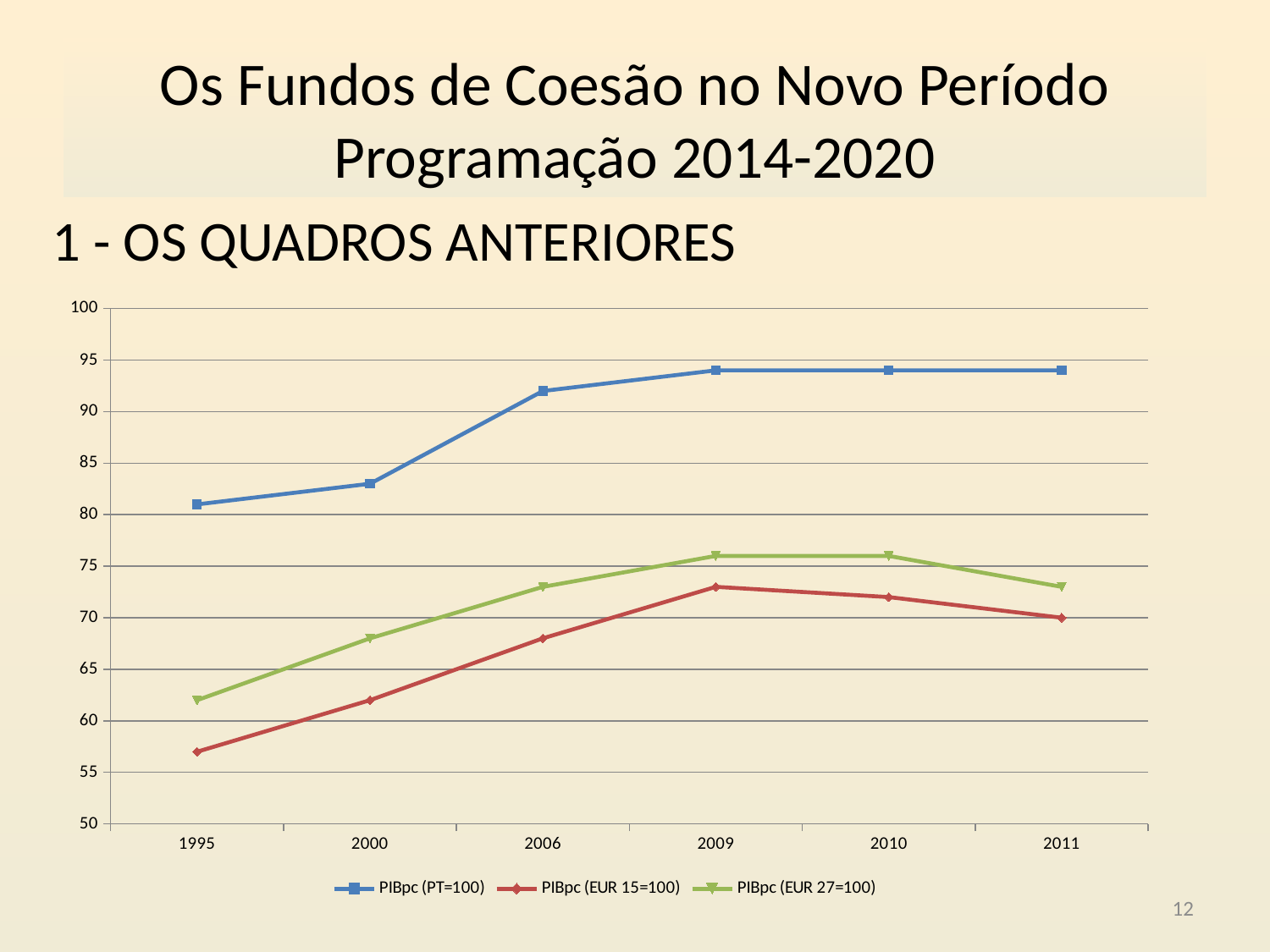

# Os Fundos de Coesão no Novo Período Programação 2014-2020
1 - OS QUADROS ANTERIORES

### Chart

| Category | PIBpc (PT=100) | PIBpc (EUR 15=100) | PIBpc (EUR 27=100) |
|---|---|---|---|
| 1995 | 81.0 | 57.0 | 62.0 |
| 2000 | 83.0 | 62.0 | 68.0 |
| 2006 | 92.0 | 68.0 | 73.0 |
| 2009 | 94.0 | 73.0 | 76.0 |
| 2010 | 94.0 | 72.0 | 76.0 |
| 2011 | 94.0 | 70.0 | 73.0 |
12